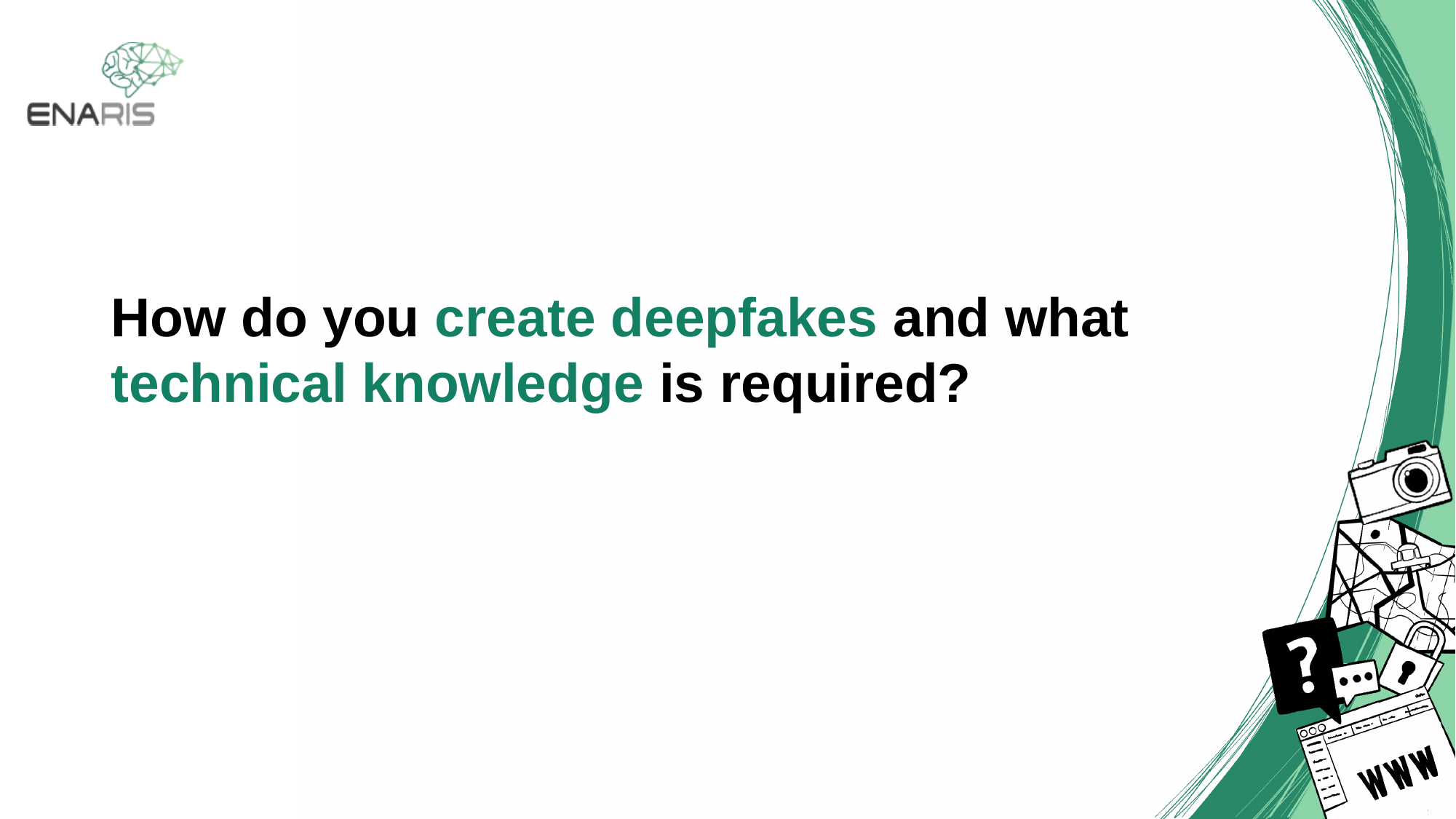

# How do you create deepfakes and what technical knowledge is required?